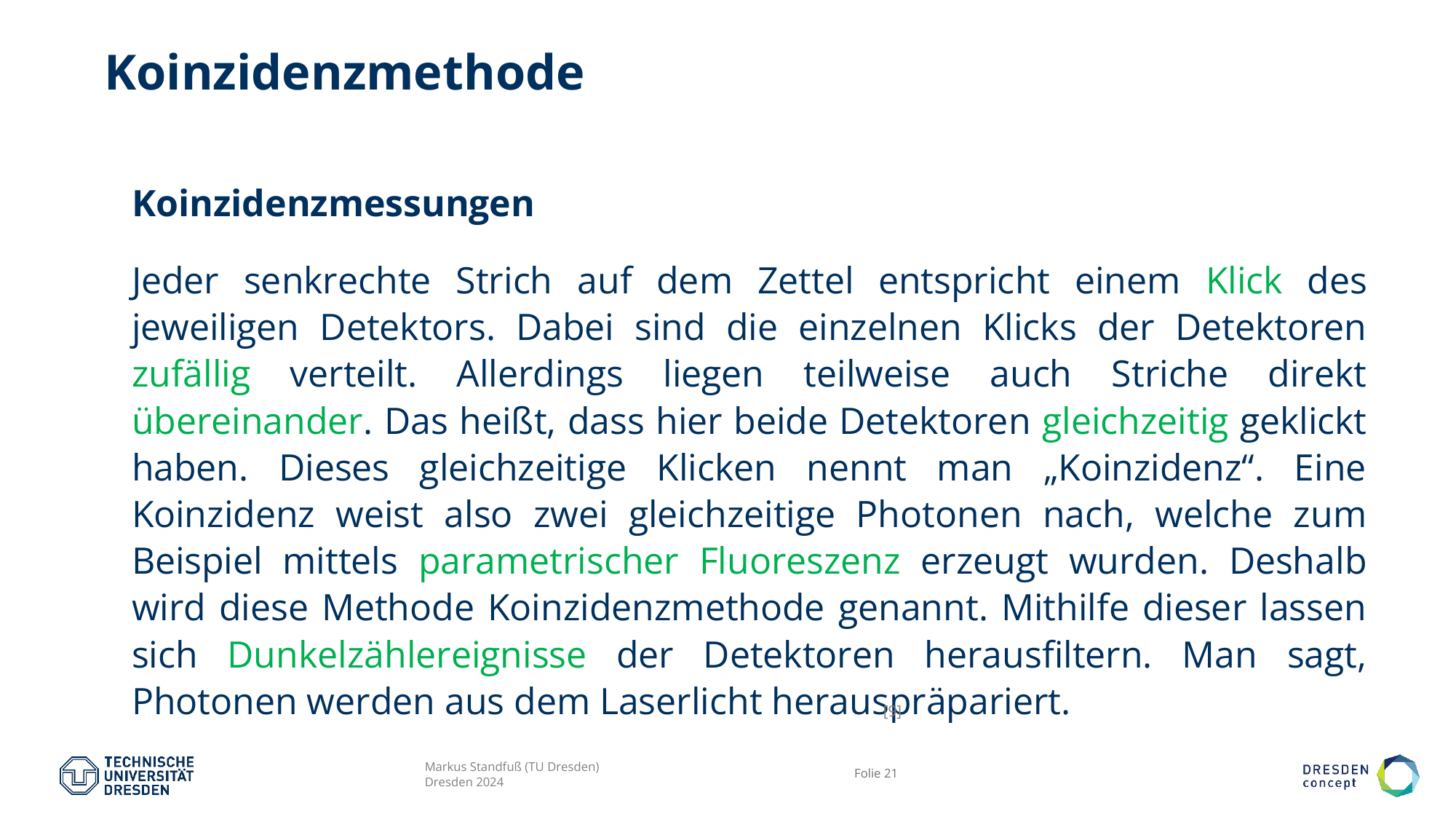

# Koinzidenzmethode
Koinzidenzmessungen
Jeder senkrechte Strich auf dem Zettel entspricht einem Klick des jeweiligen Detektors. Dabei sind die einzelnen Klicks der Detektoren zufällig verteilt. Allerdings liegen teilweise auch Striche direkt übereinander. Das heißt, dass hier beide Detektoren gleichzeitig geklickt haben. Dieses gleichzeitige Klicken nennt man „Koinzidenz“. Eine Koinzidenz weist also zwei gleichzeitige Photonen nach, welche zum Beispiel mittels parametrischer Fluoreszenz erzeugt wurden. Deshalb wird diese Methode Koinzidenzmethode genannt. Mithilfe dieser lassen sich Dunkelzählereignisse der Detektoren herausfiltern. Man sagt, Photonen werden aus dem Laserlicht herauspräpariert.

[9]